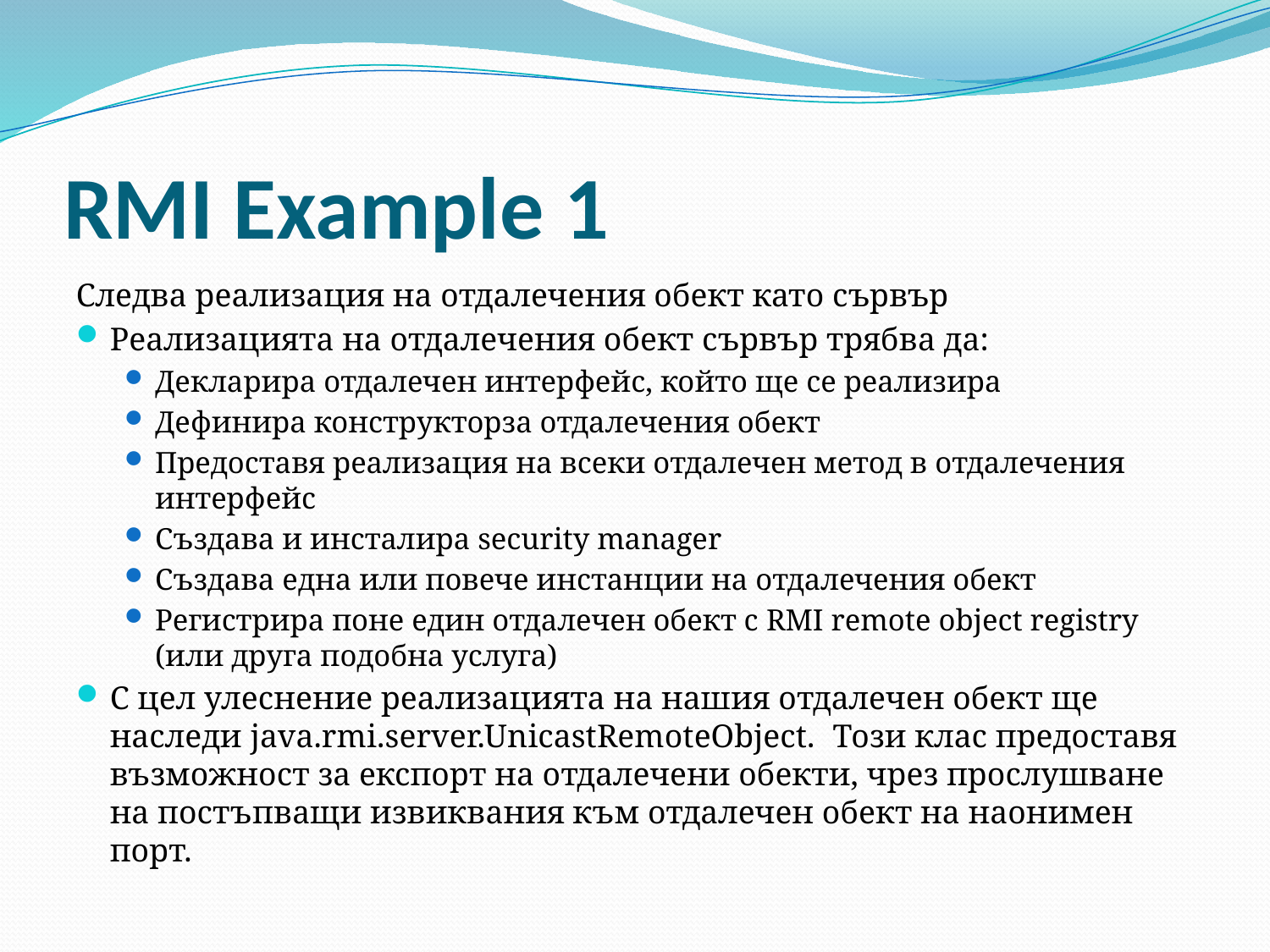

# RMI Example 1
Следва реализация на отдалечения обект като сървър
Реализацията на отдалечения обект сървър трябва да:
Декларира отдалечен интерфейс, който ще се реализира
Дефинира конструкторза отдалечения обект
Предоставя реализация на всеки отдалечен метод в отдалечения интерфейс
Създава и инсталира security manager
Създава една или повече инстанции на отдалечения обект
Регистрира поне един отдалечен обект с RMI remote object registry (или друга подобна услуга)
С цел улеснение реализацията на нашия отдалечен обект ще наследи java.rmi.server.UnicastRemoteObject.  Този клас предоставя възможност за експорт на отдалечени обекти, чрез прослушване на постъпващи извиквания към отдалечен обект на наонимен порт.